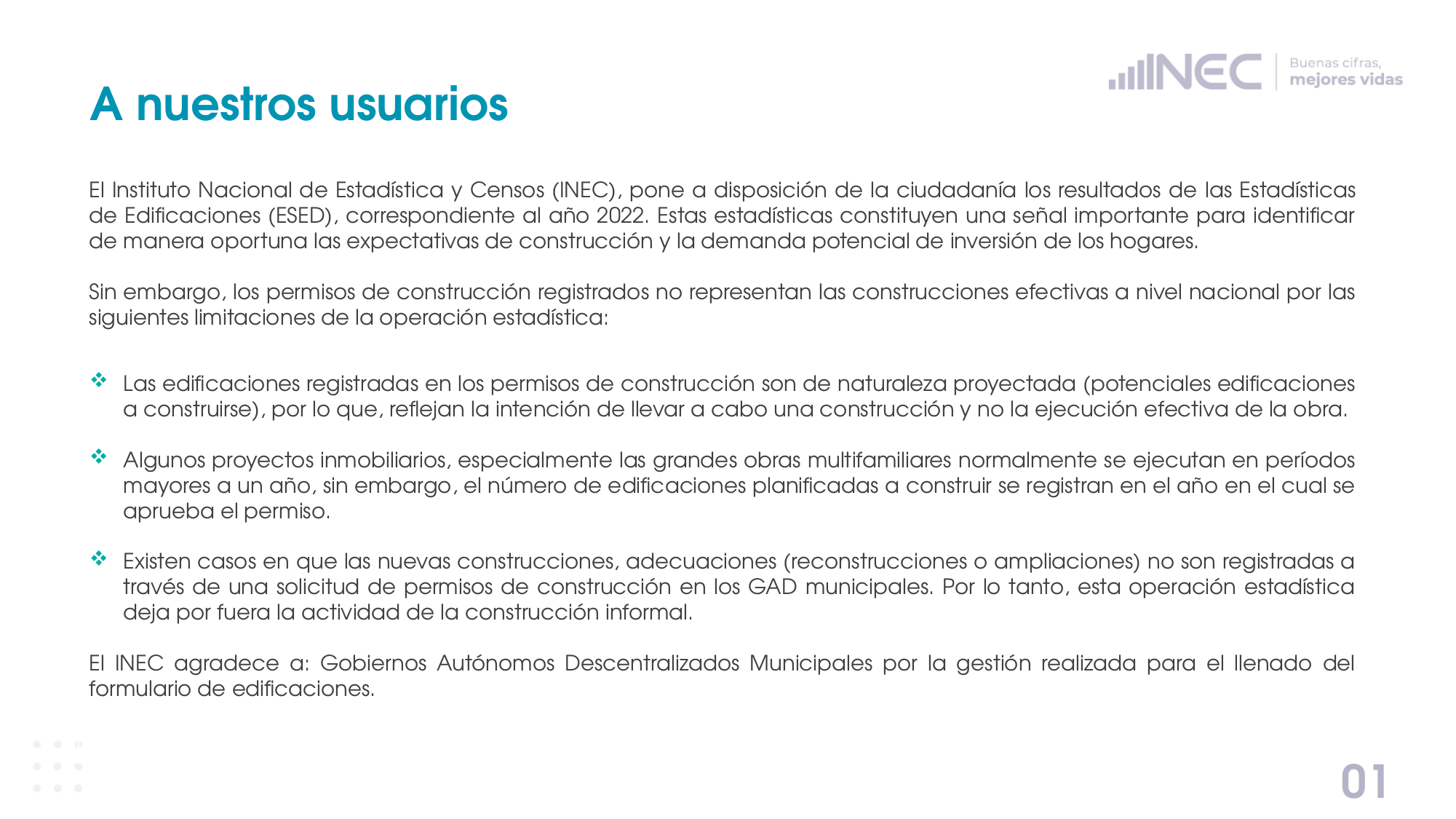

# A nuestros usuarios
El Instituto Nacional de Estadística y Censos (INEC), pone a disposición de la ciudadanía los resultados de las Estadísticas de Edificaciones (ESED), correspondiente al año 2022. Estas estadísticas constituyen una señal importante para identificar de manera oportuna las expectativas de construcción y la demanda potencial de inversión de los hogares.

Sin embargo, los permisos de construcción registrados no representan las construcciones efectivas a nivel nacional por las siguientes limitaciones de la operación estadística:

Las edificaciones registradas en los permisos de construcción son de naturaleza proyectada (potenciales edificaciones a construirse), por lo que, reflejan la intención de llevar a cabo una construcción y no la ejecución efectiva de la obra.

Algunos proyectos inmobiliarios, especialmente las grandes obras multifamiliares normalmente se ejecutan en períodos mayores a un año, sin embargo, el número de edificaciones planificadas a construir se registran en el año en el cual se aprueba el permiso.

Existen casos en que las nuevas construcciones, adecuaciones (reconstrucciones o ampliaciones) no son registradas a través de una solicitud de permisos de construcción en los GAD municipales. Por lo tanto, esta operación estadística deja por fuera la actividad de la construcción informal.

El INEC agradece a: Gobiernos Autónomos Descentralizados Municipales por la gestión realizada para el llenado del formulario de edificaciones.

01